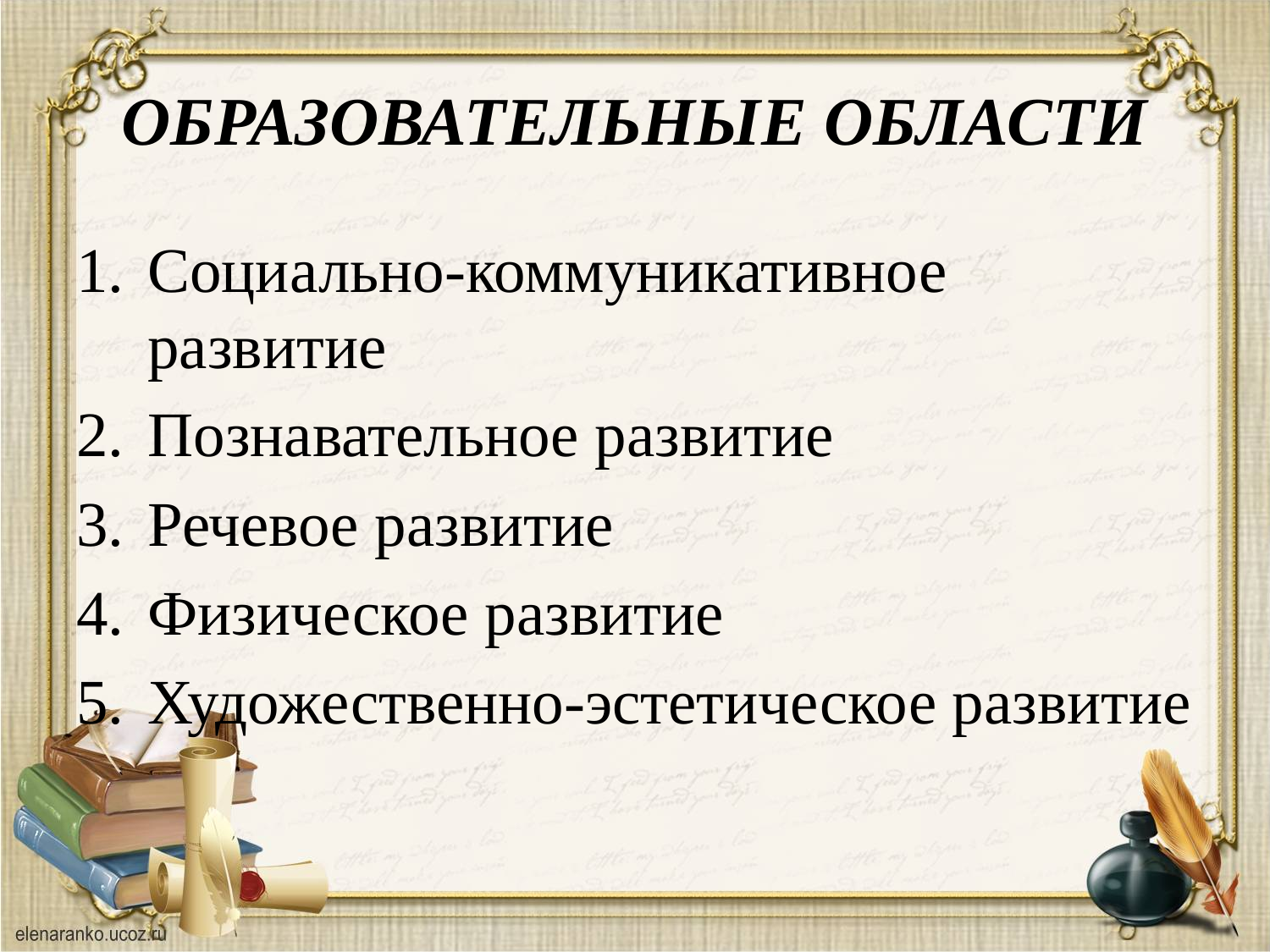

# ОБРАЗОВАТЕЛЬНЫЕ ОБЛАСТИ
Социально-коммуникативное развитие
Познавательное развитие
Речевое развитие
Физическое развитие
Художественно-эстетическое развитие